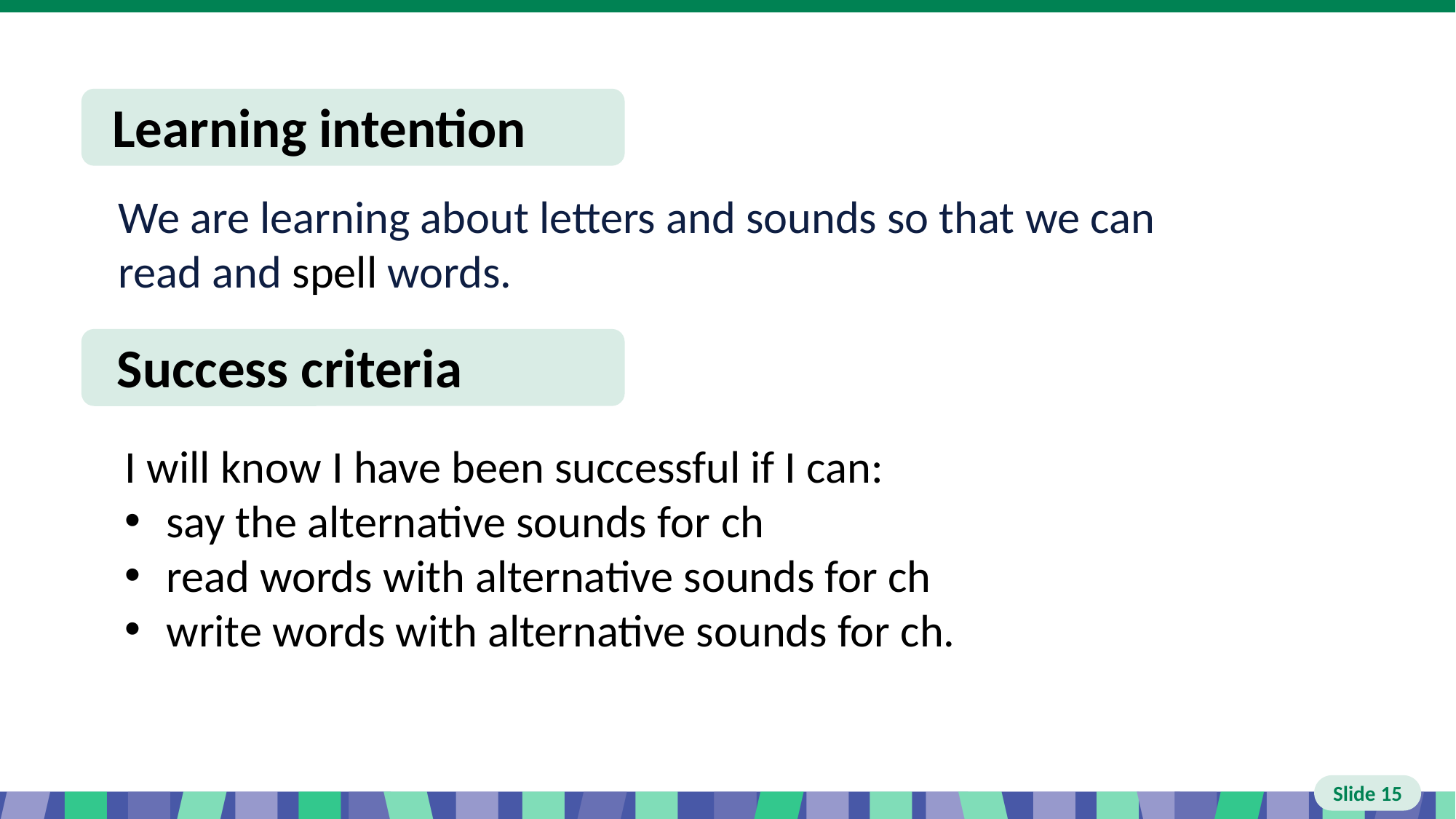

# Slide 15 Learning intention and success criteria
I will know I have been successful if I can:
say the alternative sounds for ch
read words with alternative sounds for ch
write words with alternative sounds for ch.